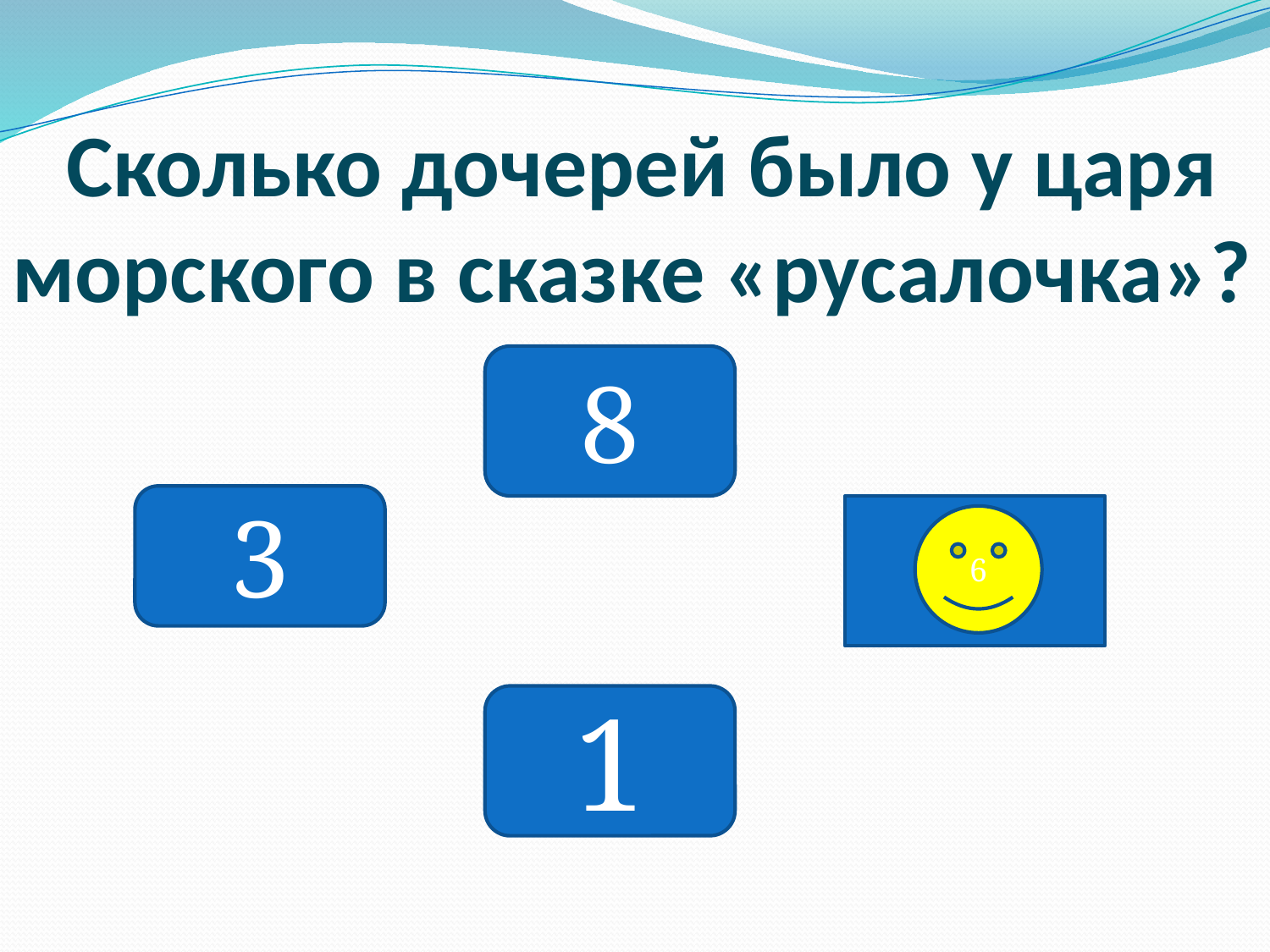

# Сколько дочерей было у царя морского в сказке «русалочка»?
8
3
   6
6
1